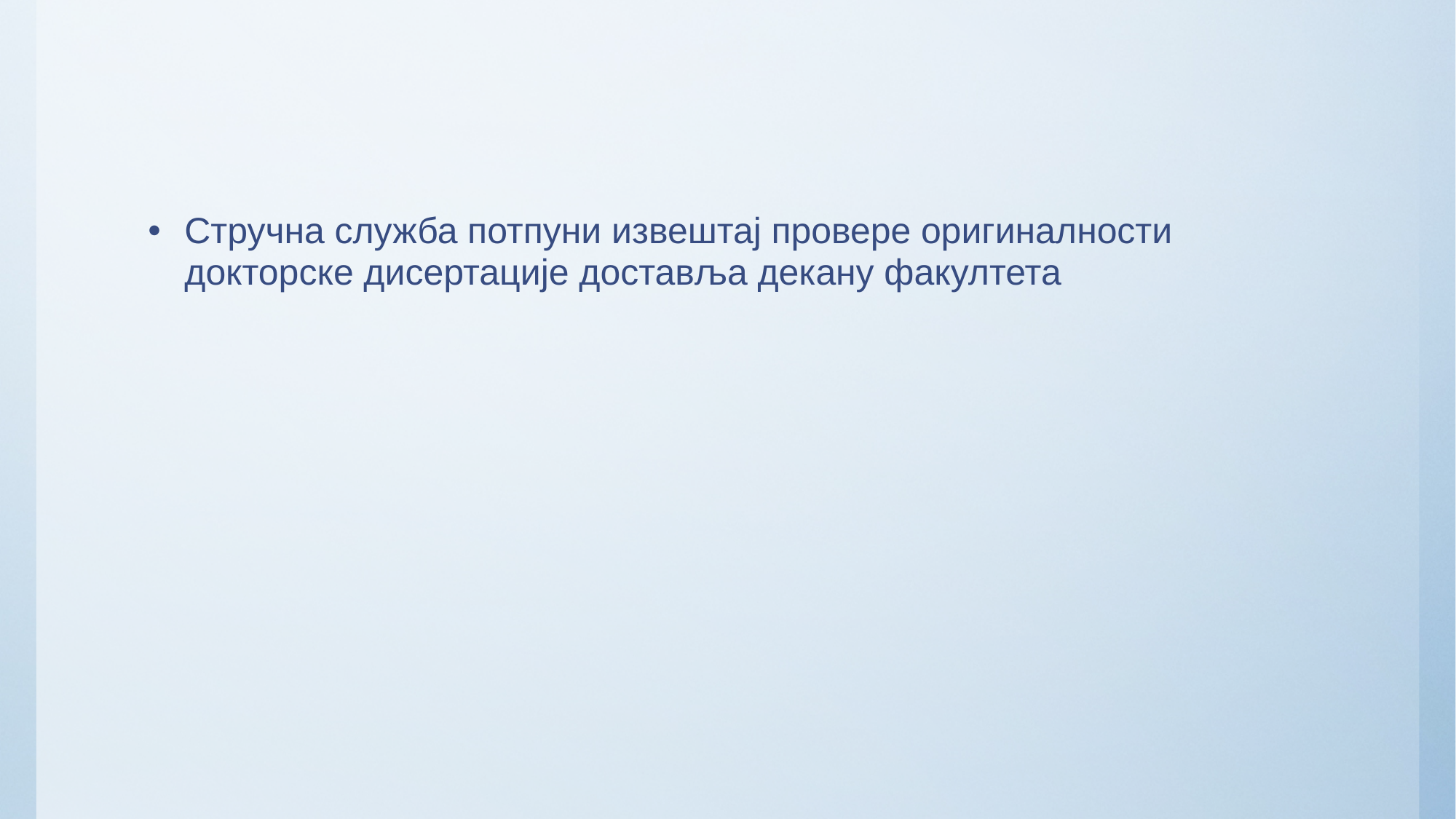

#
Стручна служба потпуни извештај провере оригиналности докторске дисертације доставља декану факултета